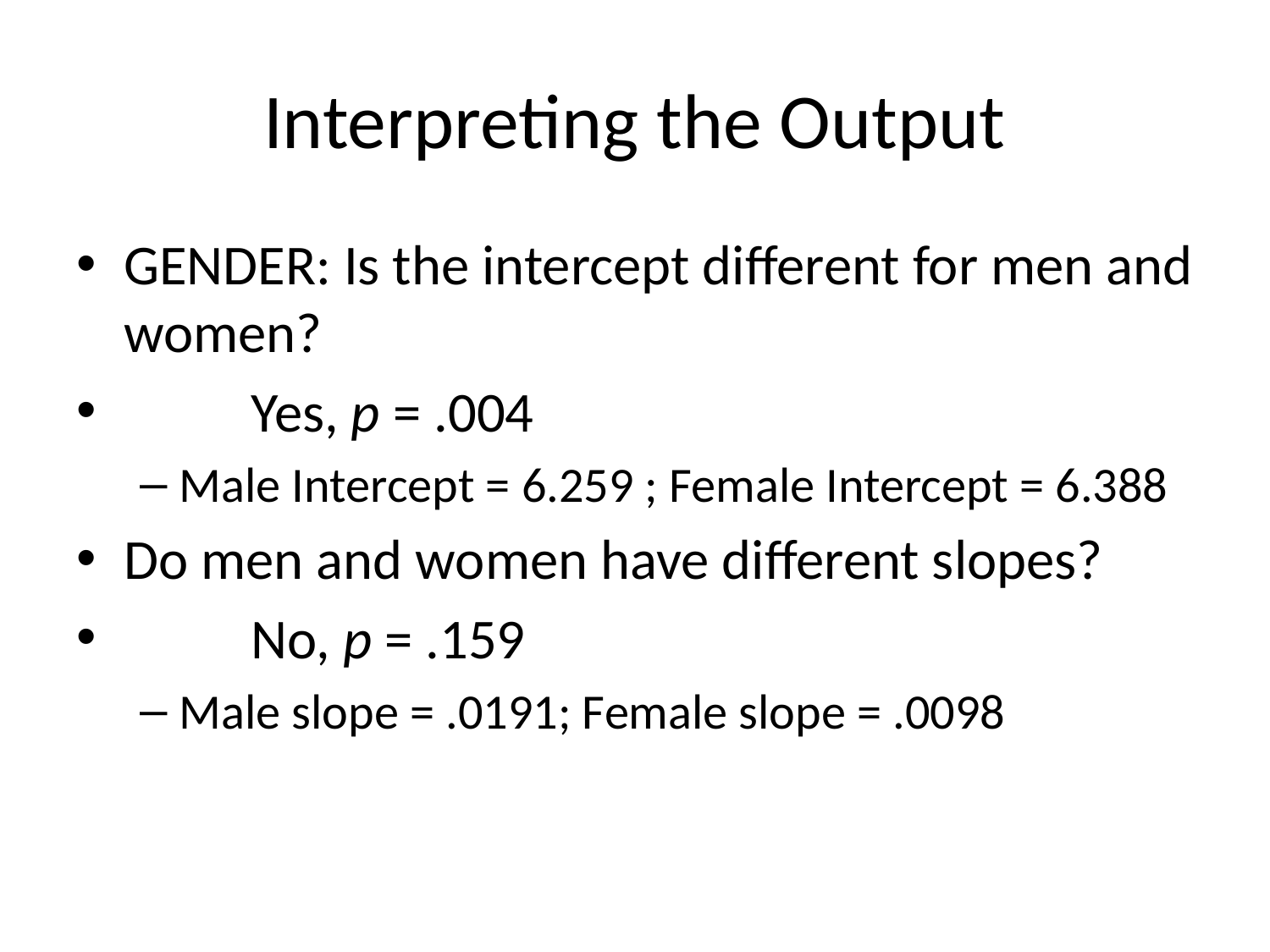

# Interpreting the Output
GENDER: Is the intercept different for men and women?
	Yes, p = .004
Male Intercept = 6.259 ; Female Intercept = 6.388
Do men and women have different slopes?
	No, p = .159
Male slope = .0191; Female slope = .0098